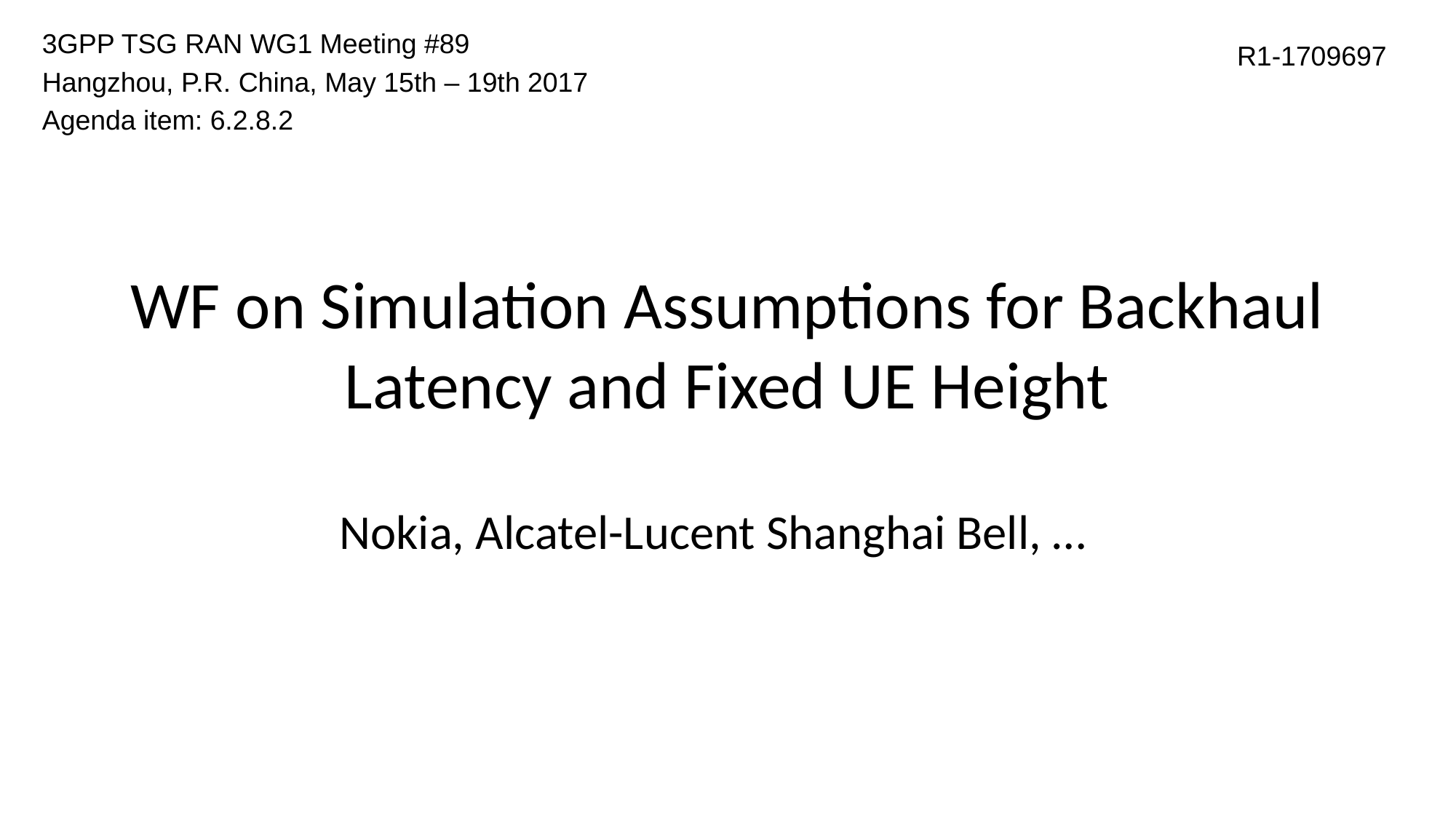

3GPP TSG RAN WG1 Meeting #89
Hangzhou, P.R. China, May 15th – 19th 2017
Agenda item: 6.2.8.2
R1-1709697
# WF on Simulation Assumptions for Backhaul Latency and Fixed UE Height
Nokia, Alcatel-Lucent Shanghai Bell, …